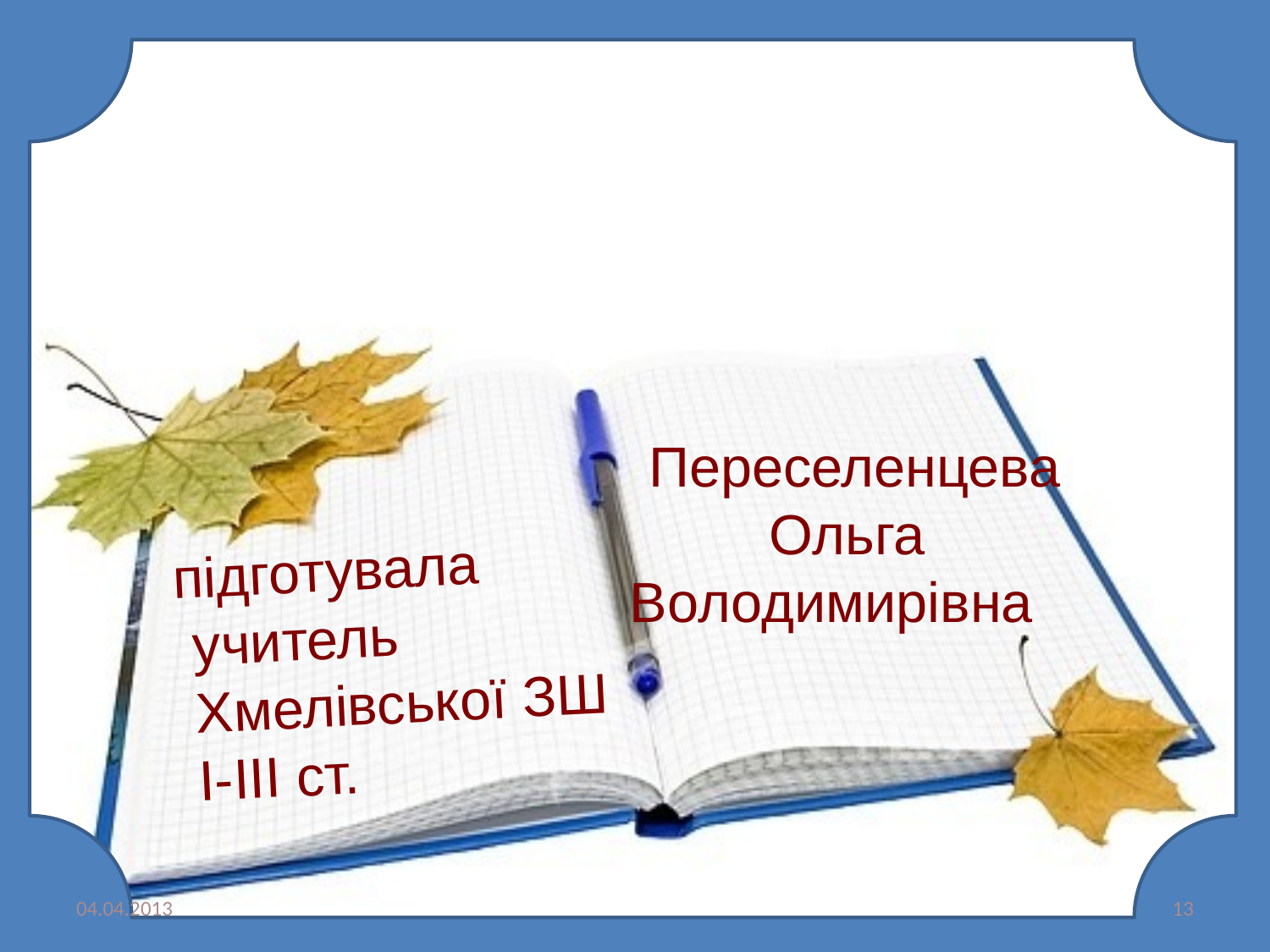

# Переселенцева Ольга  Володимирівна
  підготувала учитель Хмелівської ЗШ І-ІІІ ст.
04.04.2013
13